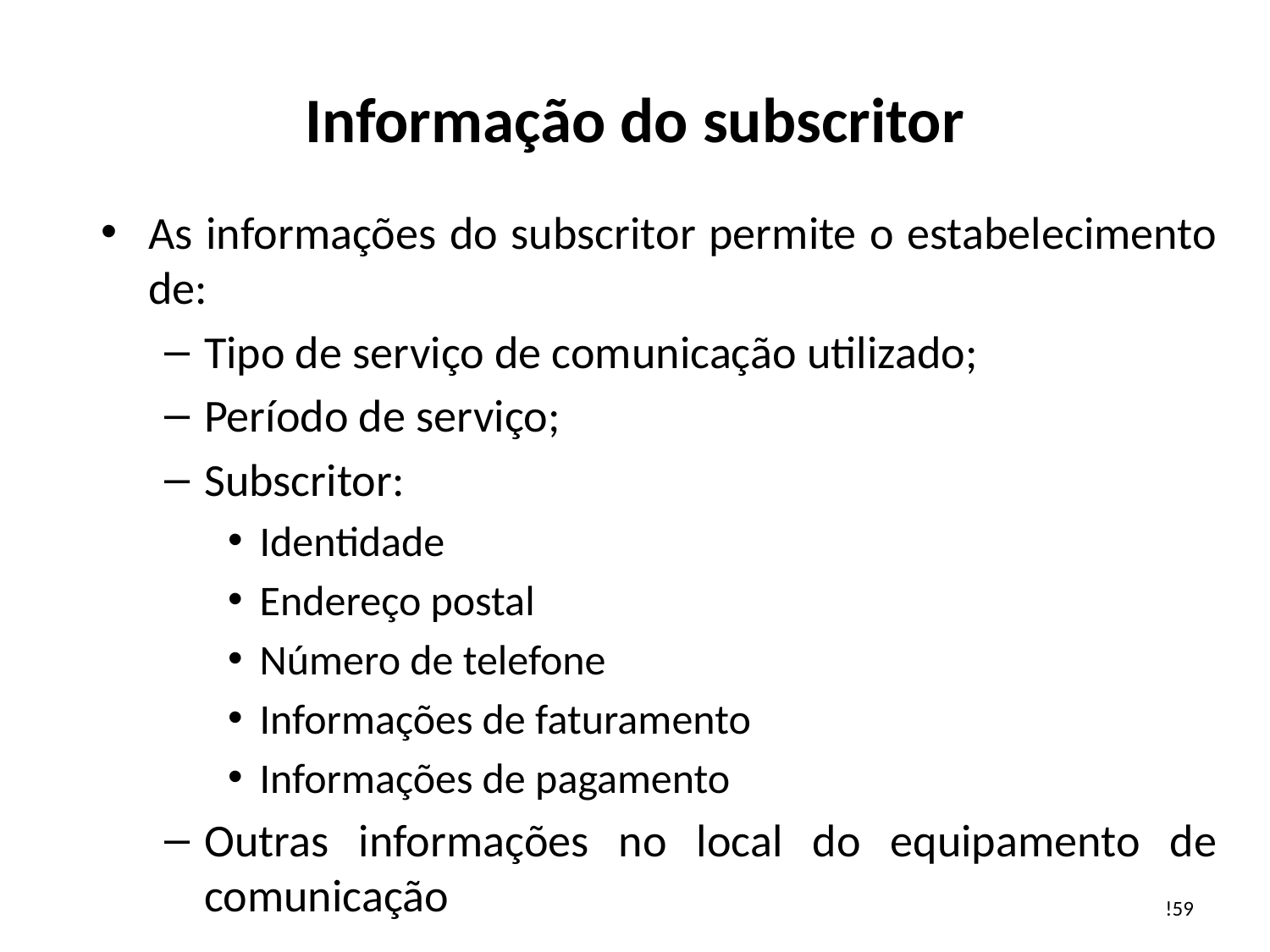

# Informação do subscritor
As informações do subscritor permite o estabelecimento de:
Tipo de serviço de comunicação utilizado;
Período de serviço;
Subscritor:
Identidade
Endereço postal
Número de telefone
Informações de faturamento
Informações de pagamento
Outras informações no local do equipamento de comunicação
!59